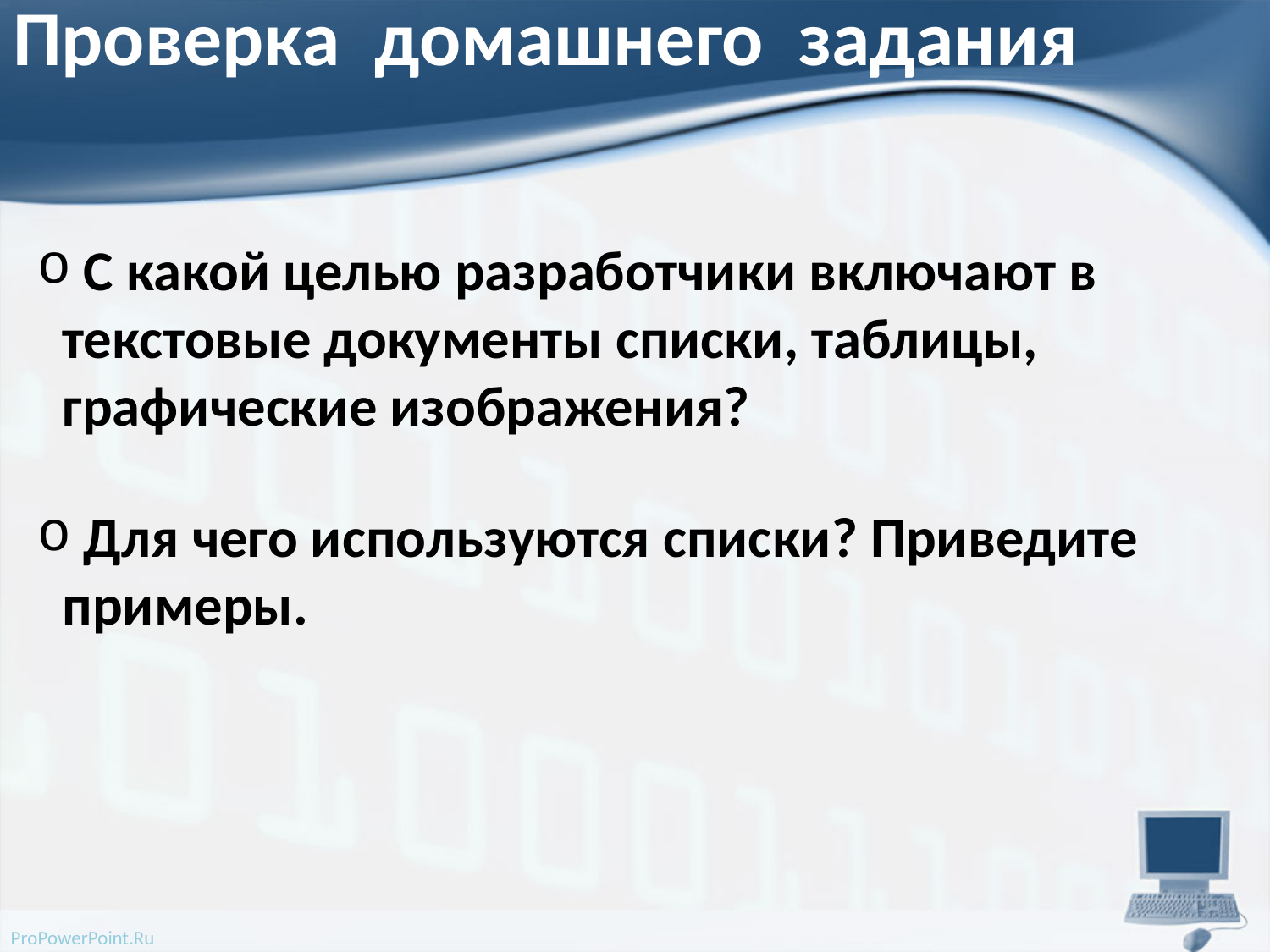

# Проверка  домашнего  задания
 С какой целью разработчики включают в текстовые документы списки, таблицы, графические изображения?
 Для чего используются списки? Приведите примеры.